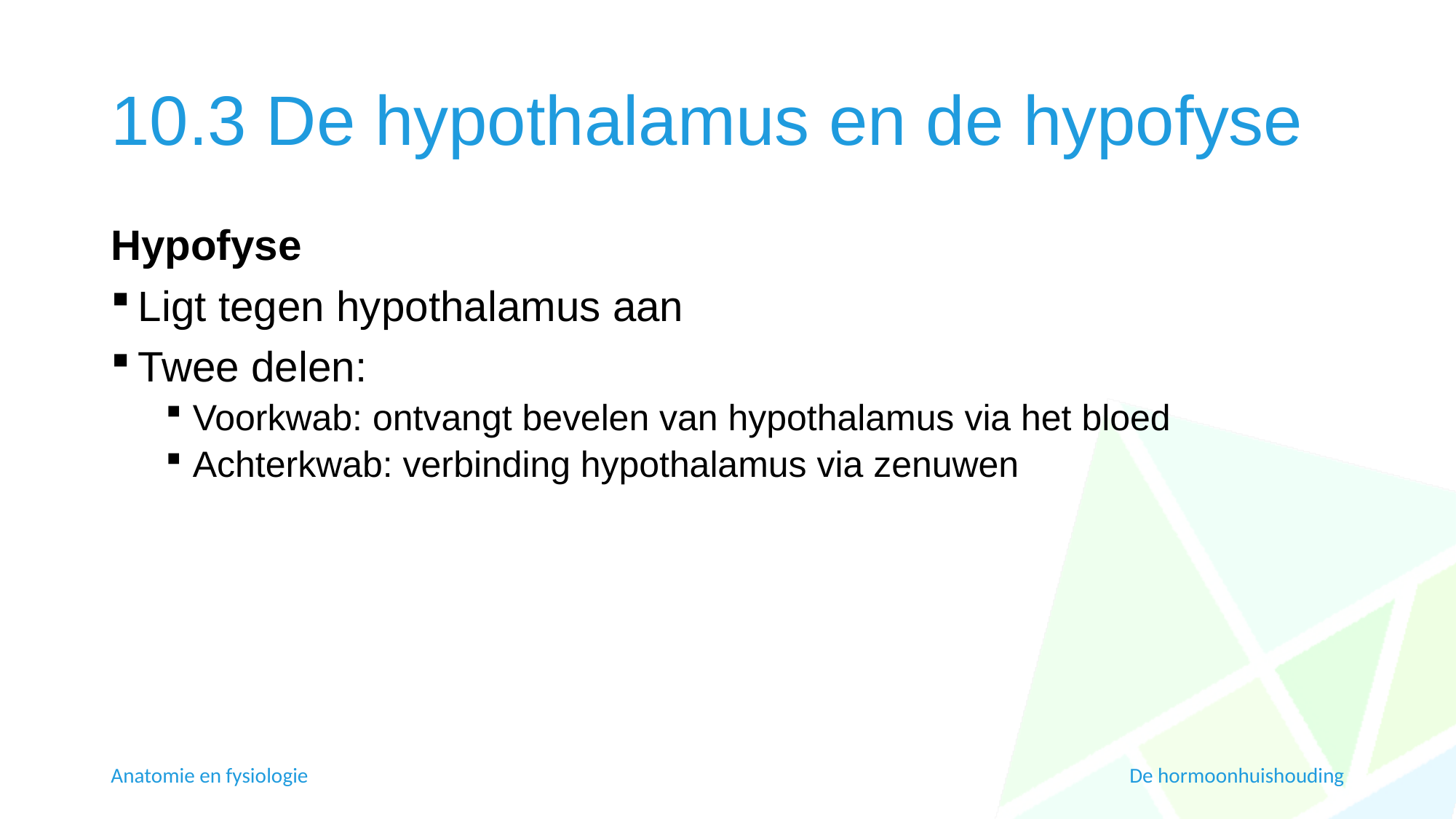

# 10.3 De hypothalamus en de hypofyse
Hypofyse
Ligt tegen hypothalamus aan
Twee delen:
Voorkwab: ontvangt bevelen van hypothalamus via het bloed
Achterkwab: verbinding hypothalamus via zenuwen
Anatomie en fysiologie
De hormoonhuishouding